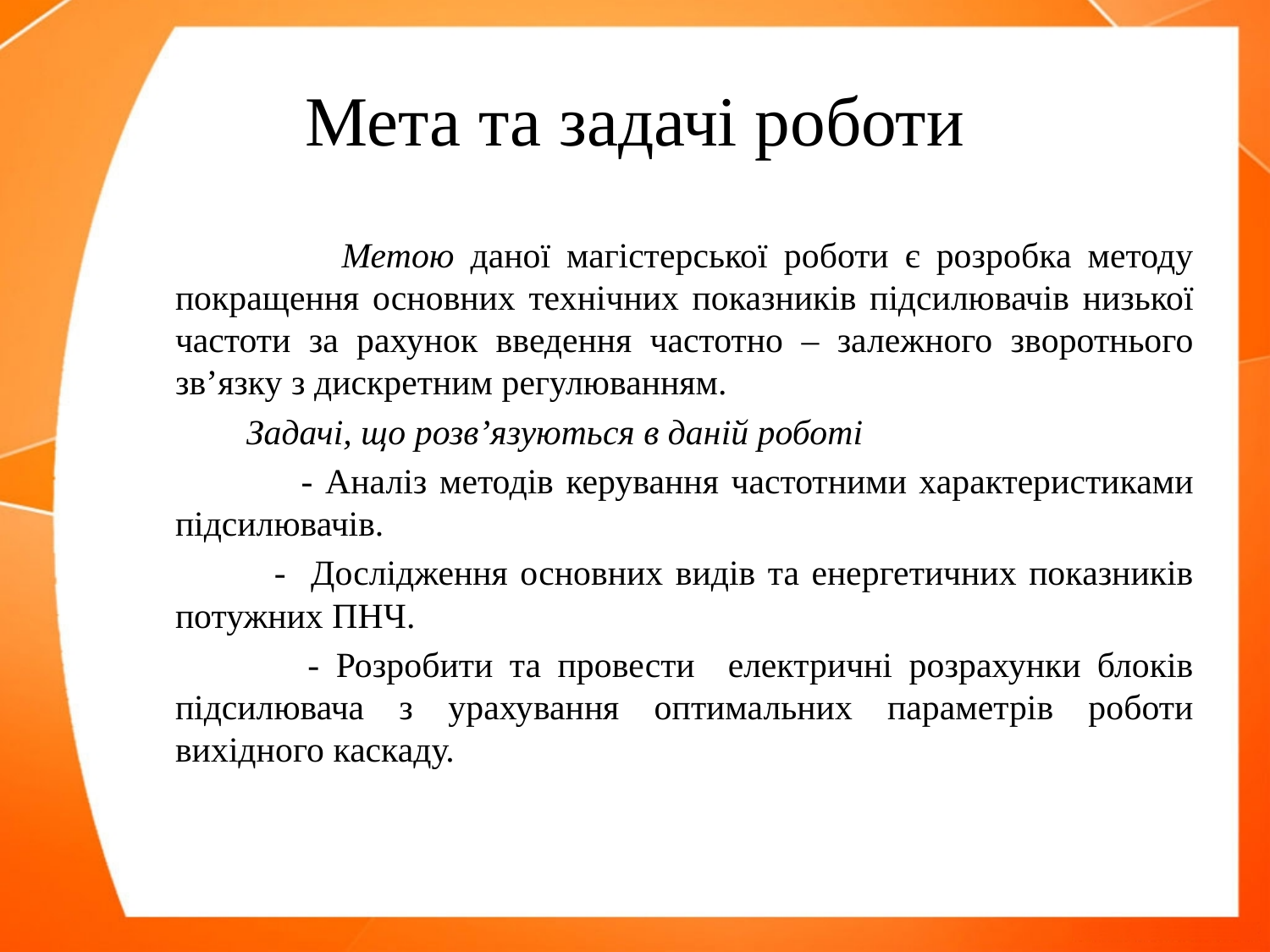

# Мета та задачі роботи
              Метою даної магістерської роботи є розробка методу покращення основних технічних показників підсилювачів низької частоти за рахунок введення частотно – залежного зворотнього зв’язку з дискретним регулюванням.
	        Задачі, що розв’язуються в даній роботі
              - Аналіз методів керування частотними характеристиками підсилювачів.
	        -  Дослідження основних видів та енергетичних показників потужних ПНЧ.
	        - Розробити та провести  електричні розрахунки блоків підсилювача з урахування оптимальних параметрів роботи вихідного каскаду.